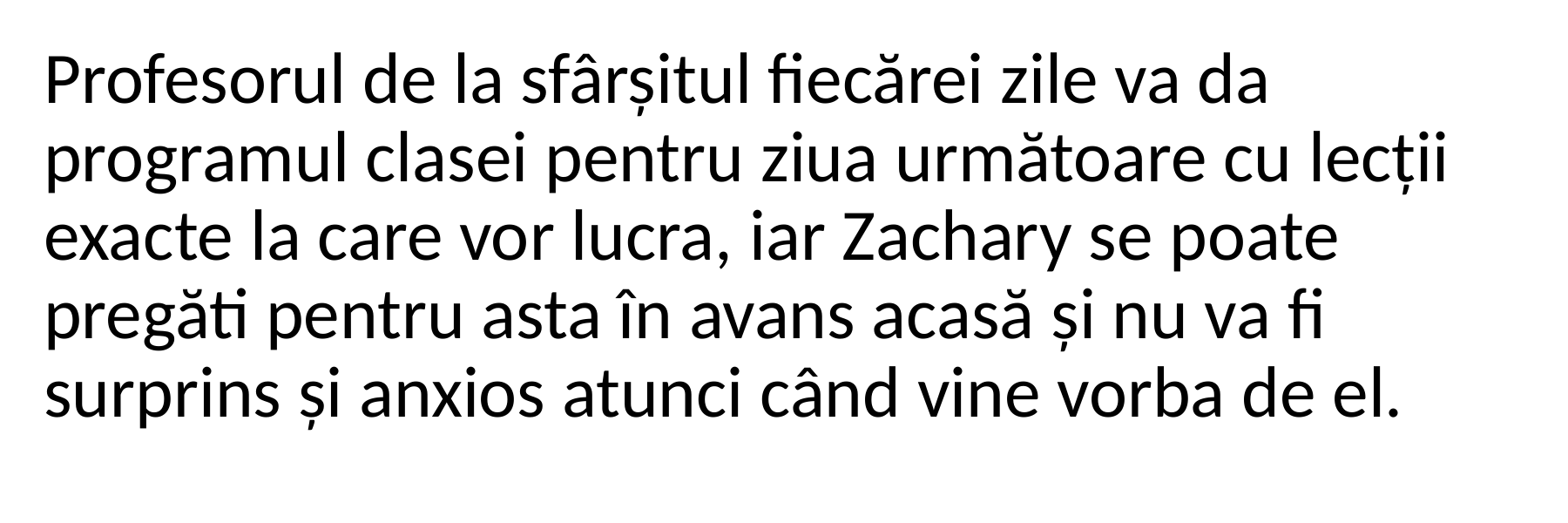

Profesorul de la sfârșitul fiecărei zile va da programul clasei pentru ziua următoare cu lecții exacte la care vor lucra, iar Zachary se poate pregăti pentru asta în avans acasă și nu va fi surprins și anxios atunci când vine vorba de el.